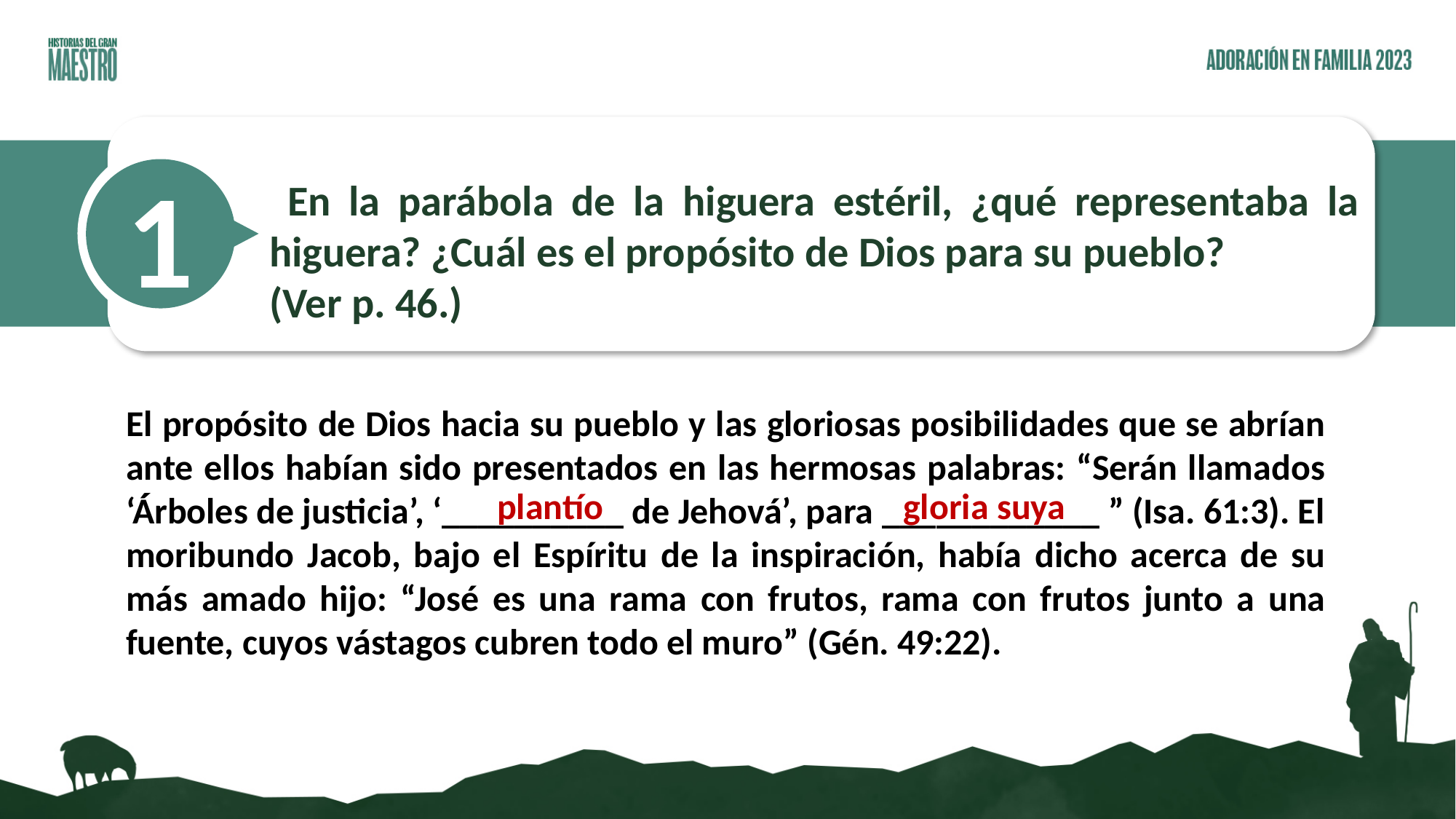

1

 En la parábola de la higuera estéril, ¿qué representaba la higuera? ¿Cuál es el propósito de Dios para su pueblo?
(Ver p. 46.)
El propósito de Dios hacia su pueblo y las gloriosas posibilidades que se abrían ante ellos habían sido presentados en las hermosas palabras: “Serán llamados ‘Árboles de justicia’, ‘__________ de Jehová’, para ____________ ” (Isa. 61:3). El moribundo Jacob, bajo el Espíritu de la inspiración, había dicho acerca de su más amado hijo: “José es una rama con frutos, rama con frutos junto a una fuente, cuyos vástagos cubren todo el muro” (Gén. 49:22).
plantío
gloria suya